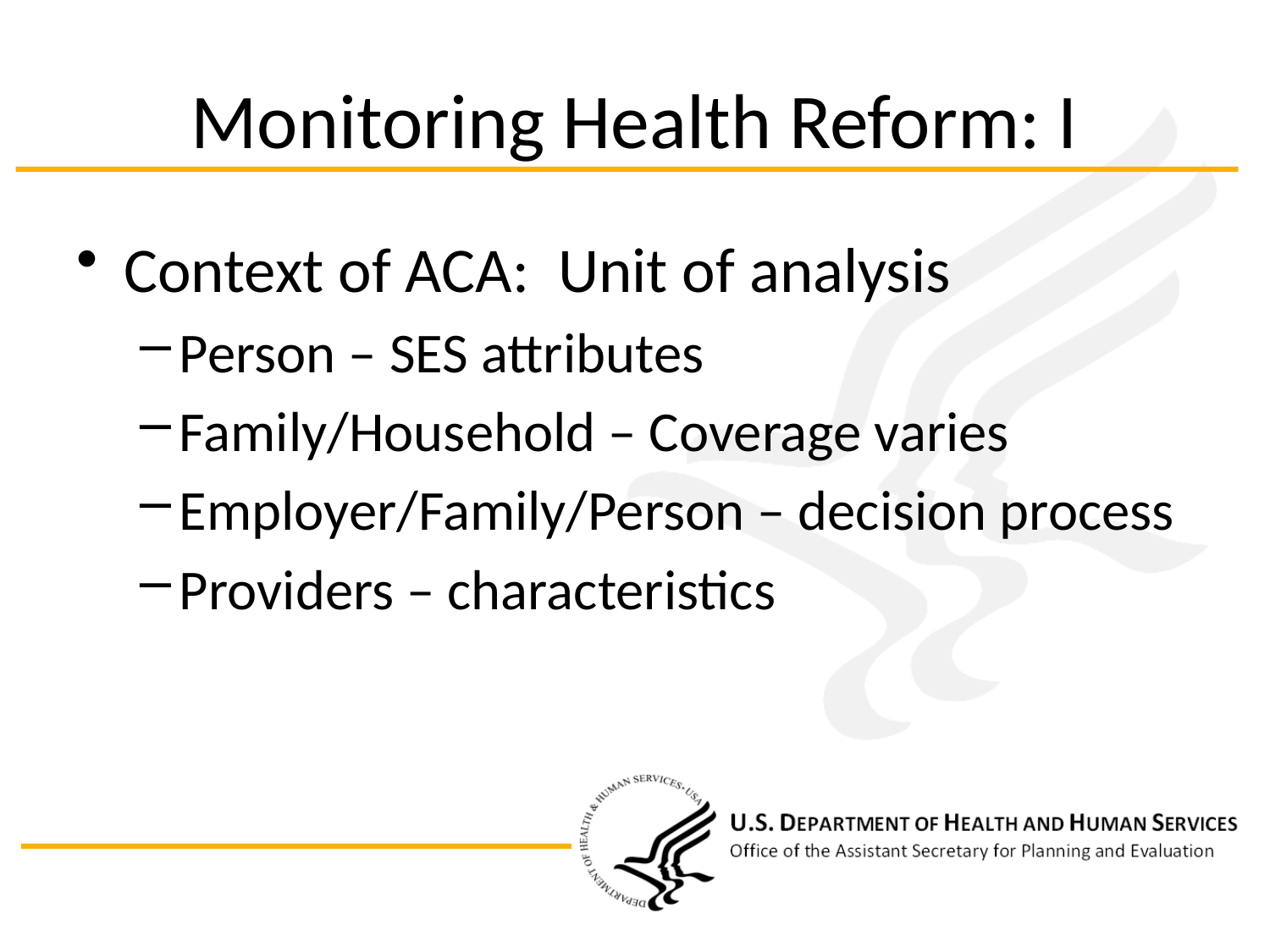

# Monitoring Health Reform: I
Context of ACA:  Unit of analysis
Person – SES attributes
Family/Household – Coverage varies
Employer/Family/Person – decision process
Providers – characteristics